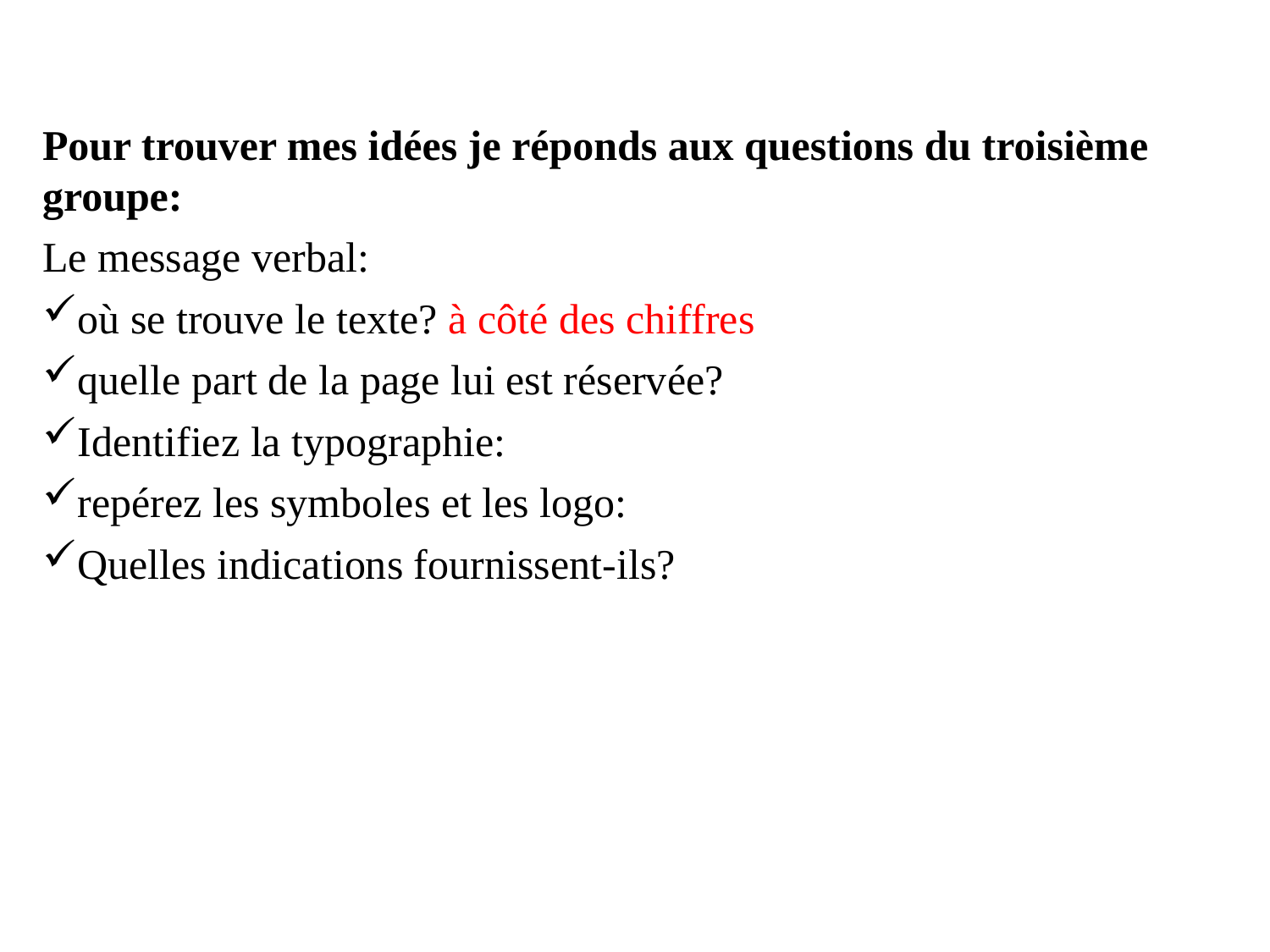

Pour trouver mes idées je réponds aux questions du troisième groupe:
Le message verbal:
où se trouve le texte? à côté des chiffres
quelle part de la page lui est réservée?
Identifiez la typographie:
repérez les symboles et les logo:
Quelles indications fournissent-ils?